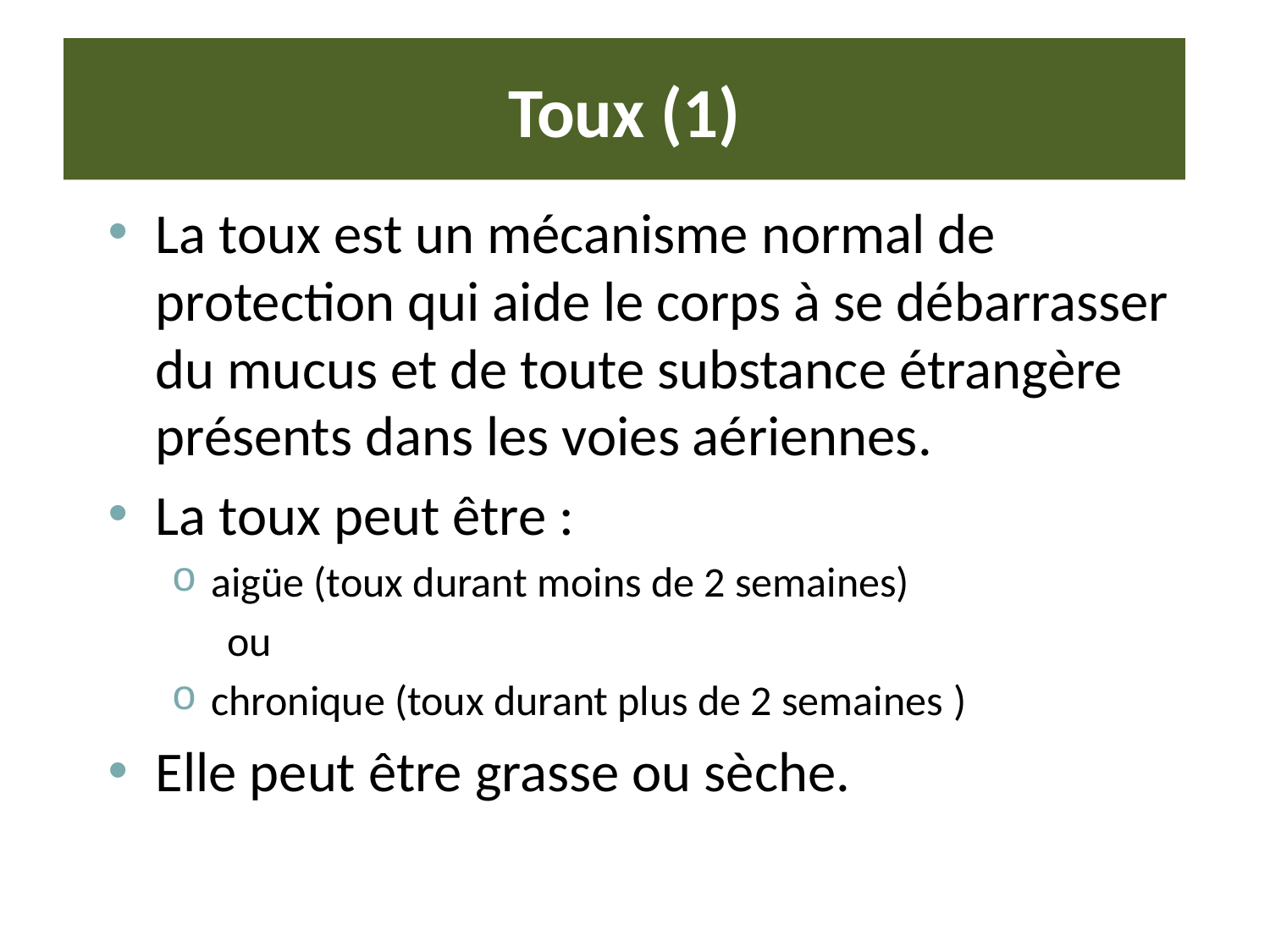

# Toux (1)
La toux est un mécanisme normal de protection qui aide le corps à se débarrasser du mucus et de toute substance étrangère présents dans les voies aériennes.
La toux peut être :
aigüe (toux durant moins de 2 semaines)
ou
chronique (toux durant plus de 2 semaines )
Elle peut être grasse ou sèche.